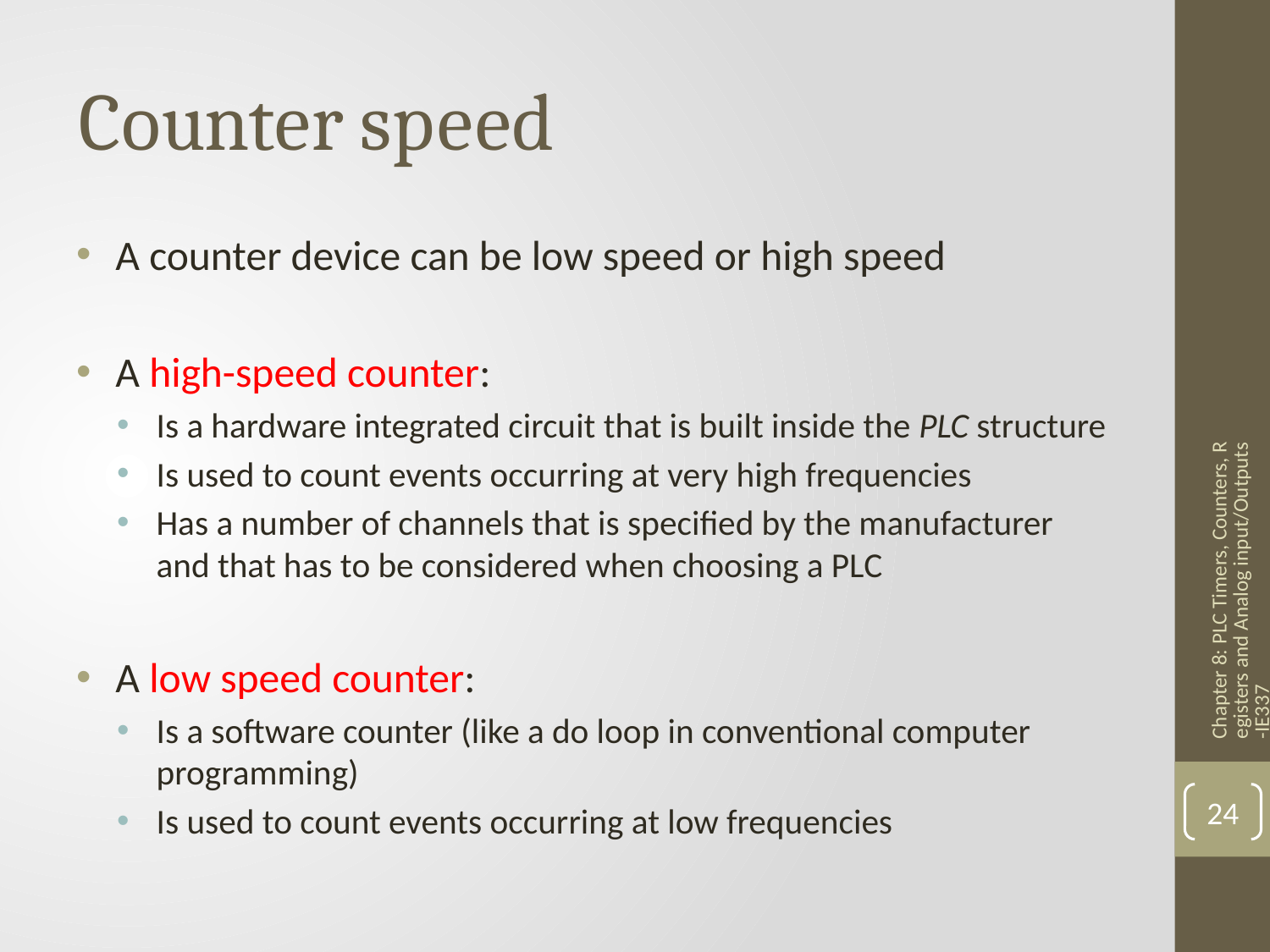

# Counter speed
A counter device can be low speed or high speed

A high-speed counter:
Is a hardware integrated circuit that is built inside the PLC structure
Is used to count events occurring at very high frequencies
Has a number of channels that is specified by the manufacturer and that has to be considered when choosing a PLC

A low speed counter:
Is a software counter (like a do loop in conventional computer programming)
Is used to count events occurring at low frequencies

Chapter 8: PLC Timers, Counters, Registers and Analog input/Outputs -IE337
24